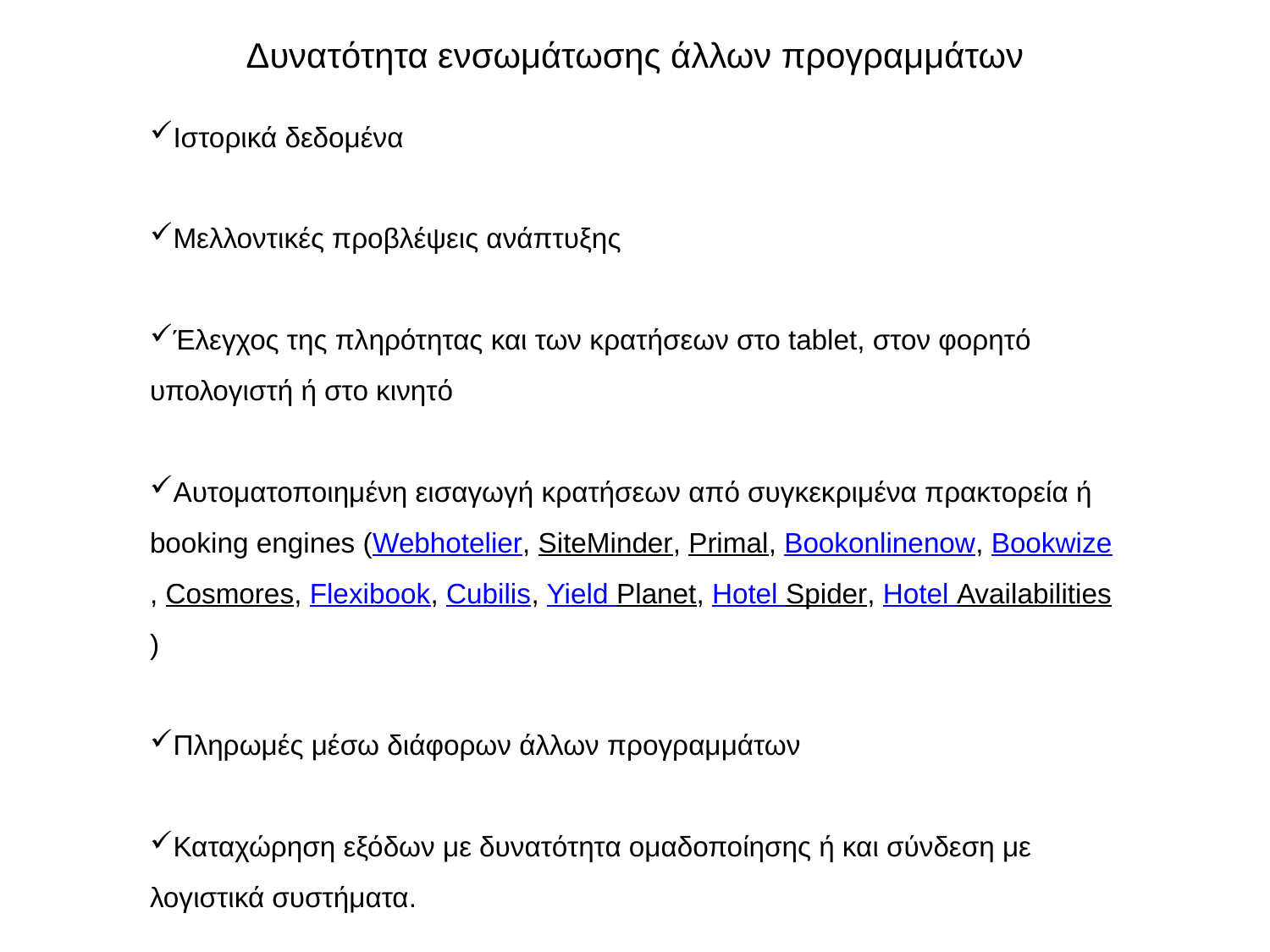

Δυνατότητα ενσωμάτωσης άλλων προγραμμάτων
Ιστορικά δεδομένα

Μελλοντικές προβλέψεις ανάπτυξης

Έλεγχος της πληρότητας και των κρατήσεων στο tablet, στον φορητό υπολογιστή ή στο κινητό

Αυτοματοποιημένη εισαγωγή κρατήσεων από συγκεκριμένα πρακτορεία ή booking engines (Webhotelier, SiteMinder, Primal, Bookonlinenow, Bookwize, Cosmores, Flexibook, Cubilis, Yield Planet, Hotel Spider, Hotel Availabilities)

Πληρωμές μέσω διάφορων άλλων προγραμμάτων

Καταχώρηση εξόδων με δυνατότητα ομαδοποίησης ή και σύνδεση με λογιστικά συστήματα.